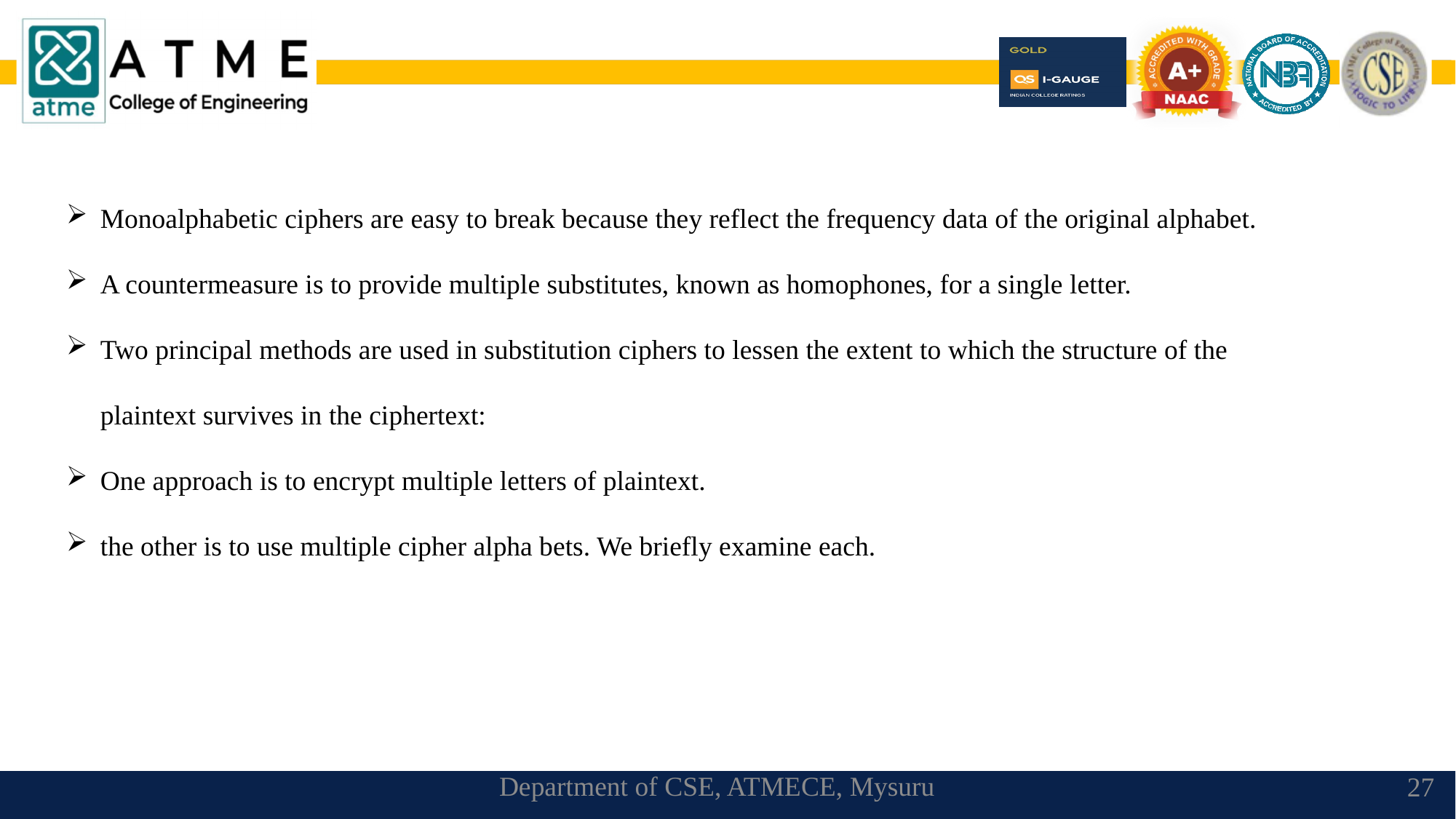

Monoalphabetic ciphers are easy to break because they reflect the frequency data of the original alphabet.
A countermeasure is to provide multiple substitutes, known as homophones, for a single letter.
Two principal methods are used in substitution ciphers to lessen the extent to which the structure of the plaintext survives in the ciphertext:
One approach is to encrypt multiple letters of plaintext.
the other is to use multiple cipher alpha bets. We briefly examine each.
Department of CSE, ATMECE, Mysuru
27